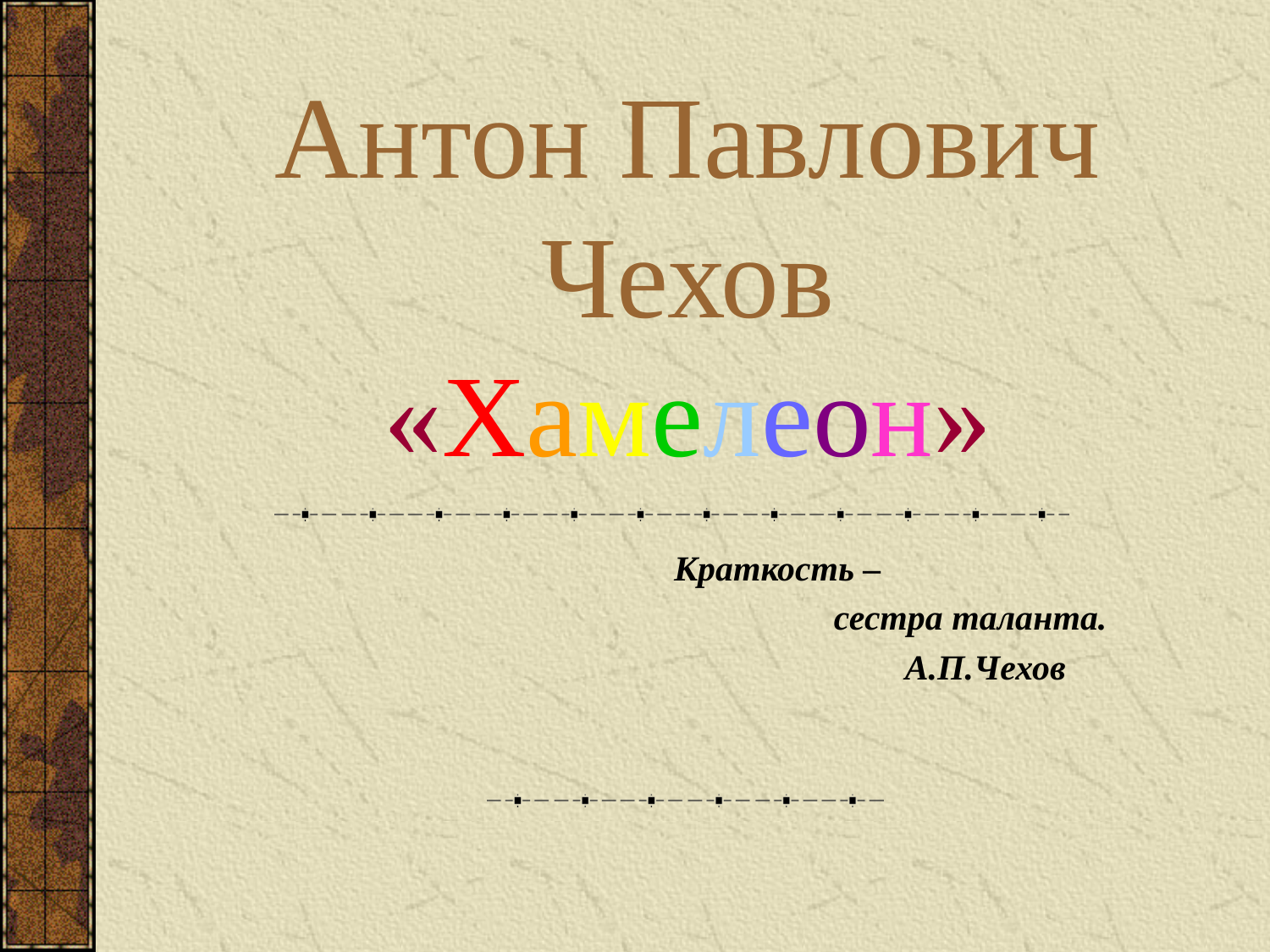

# Антон Павлович Чехов «Хамелеон»
                                               Краткость –
                                                                 сестра таланта.
                                                                         А.П.Чехов